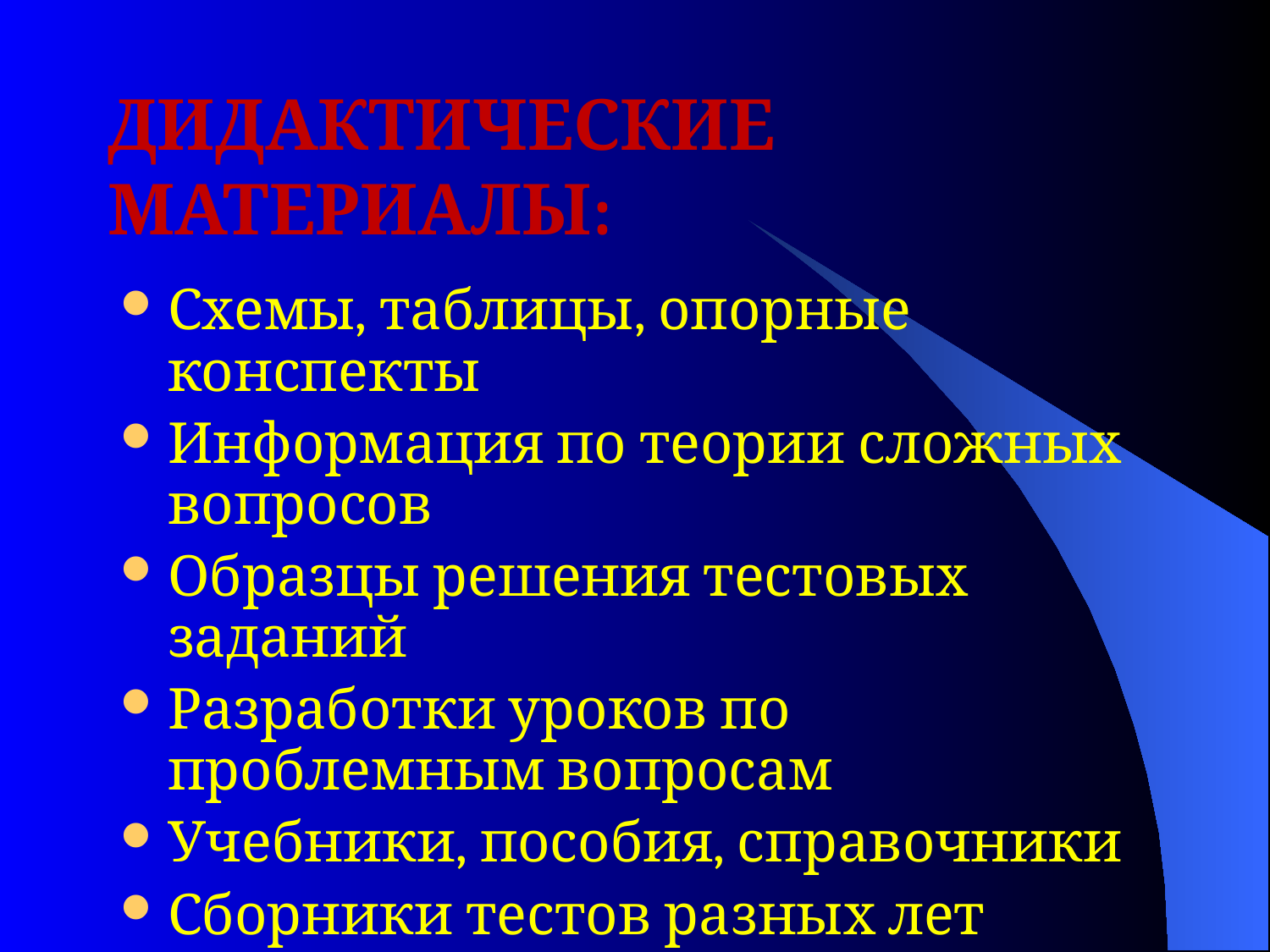

# ДИДАКТИЧЕСКИЕ МАТЕРИАЛЫ:
Схемы, таблицы, опорные конспекты
Информация по теории сложных вопросов
Образцы решения тестовых заданий
Разработки уроков по проблемным вопросам
Учебники, пособия, справочники
Сборники тестов разных лет